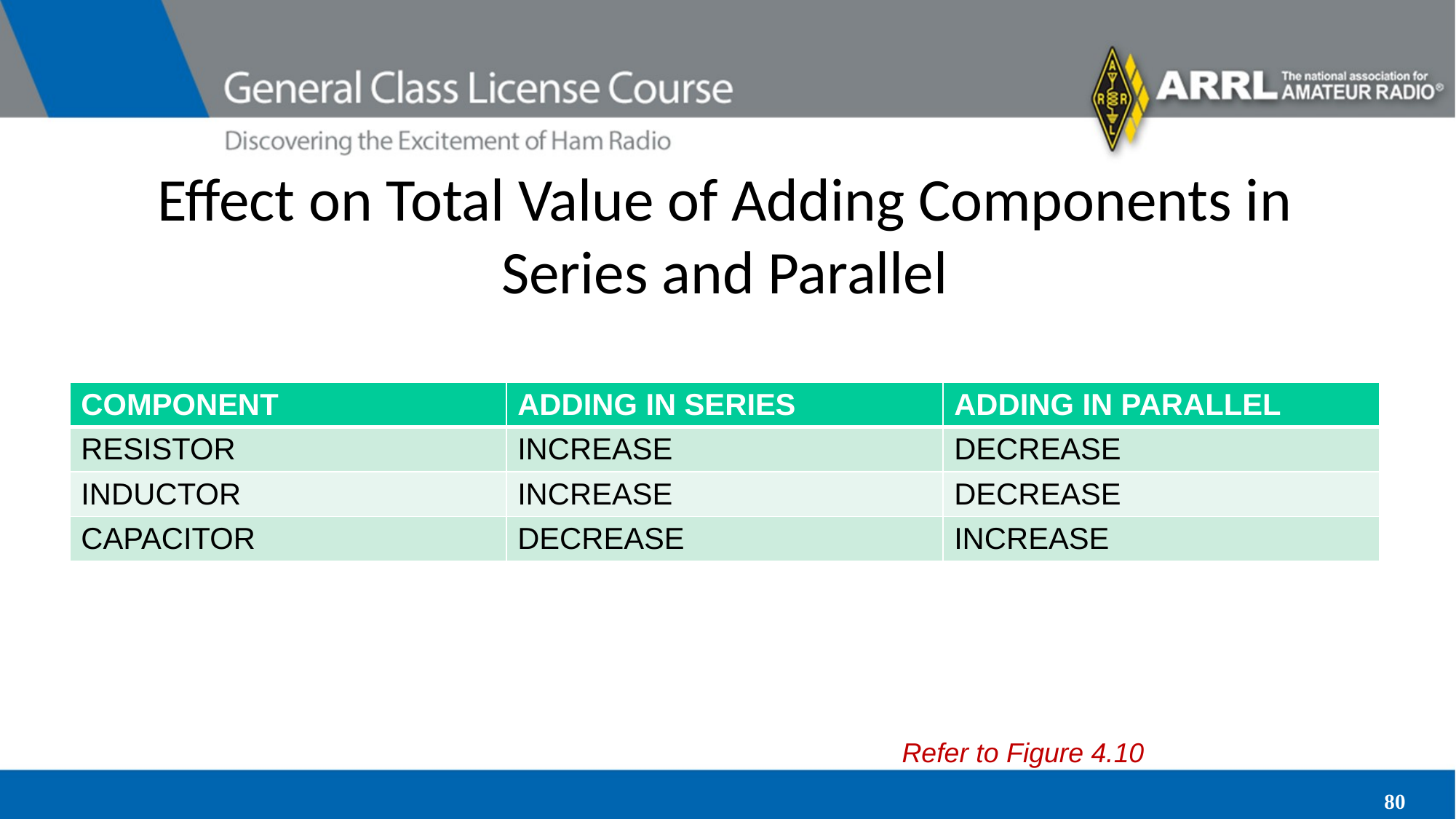

# Effect on Total Value of Adding Components in Series and Parallel
| COMPONENT | ADDING IN SERIES | ADDING IN PARALLEL |
| --- | --- | --- |
| RESISTOR | INCREASE | DECREASE |
| INDUCTOR | INCREASE | DECREASE |
| CAPACITOR | DECREASE | INCREASE |
Refer to Figure 4.10